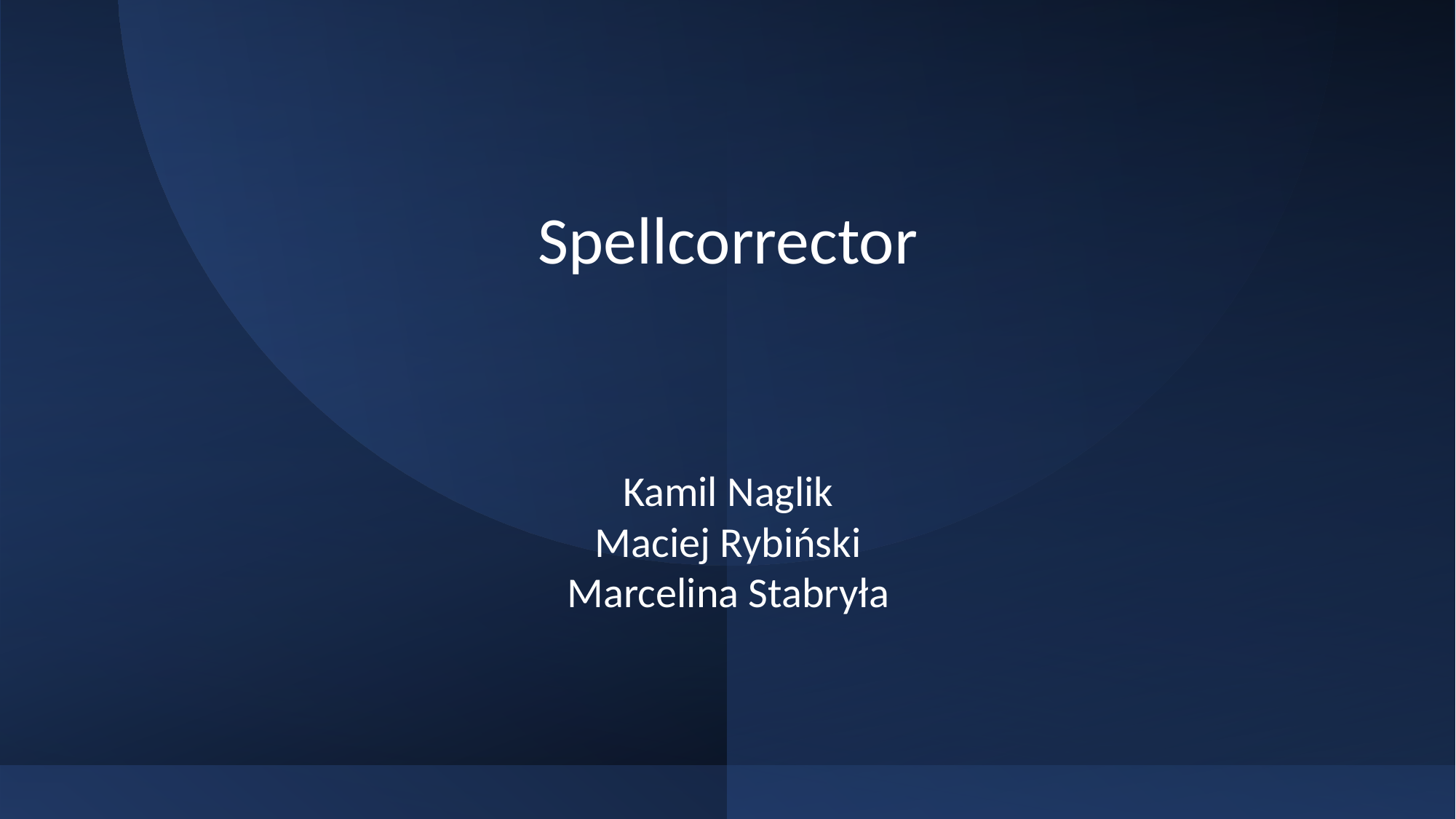

# Spellcorrector
Kamil Naglik
Maciej Rybiński
Marcelina Stabryła